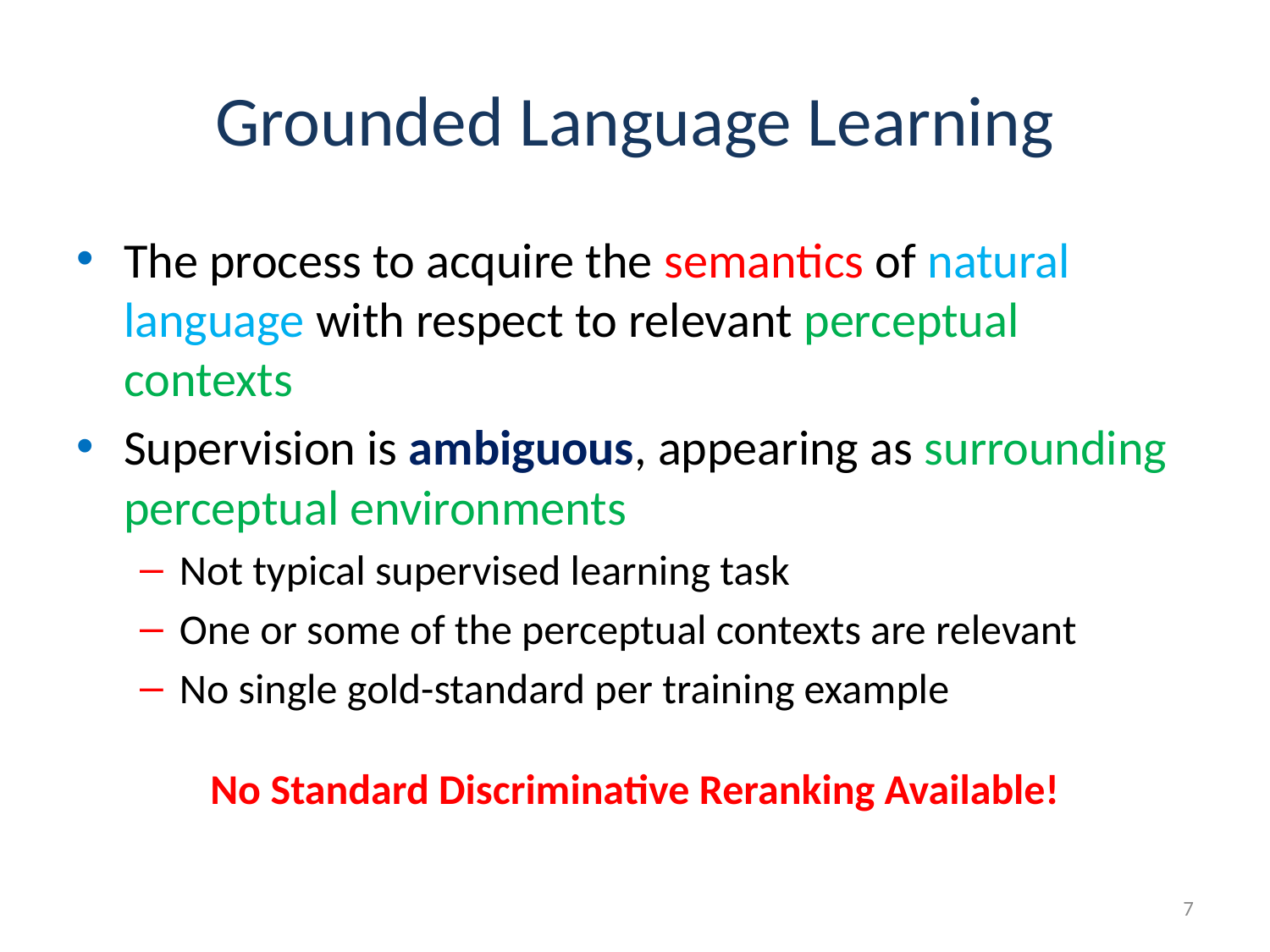

# Grounded Language Learning
The process to acquire the semantics of natural language with respect to relevant perceptual contexts
Supervision is ambiguous, appearing as surrounding perceptual environments
Not typical supervised learning task
One or some of the perceptual contexts are relevant
No single gold-standard per training example
No Standard Discriminative Reranking Available!
7